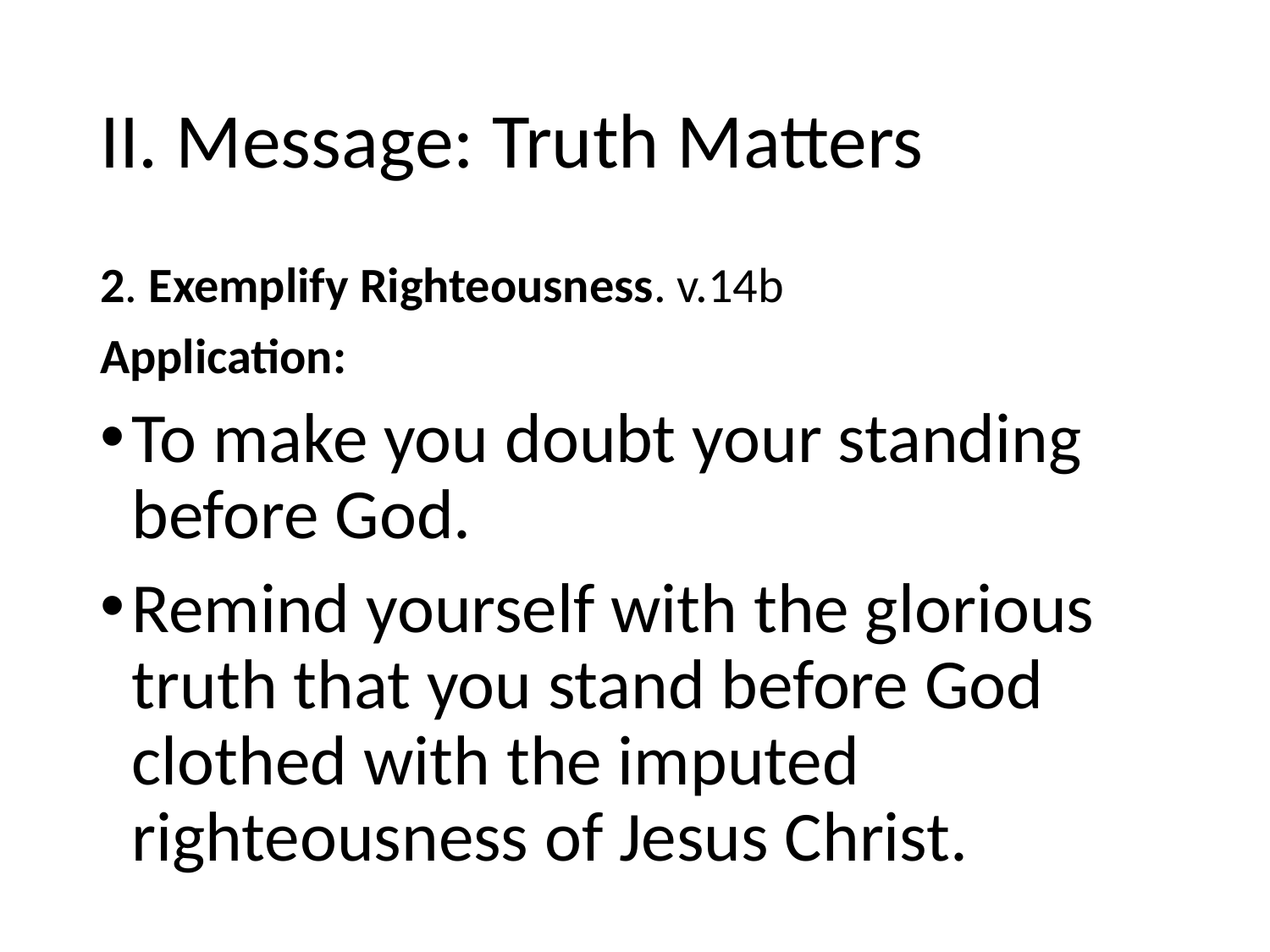

# II. Message: Truth Matters
2. Exemplify Righteousness. v.14b
Application:
To make you doubt your standing before God.
Remind yourself with the glorious truth that you stand before God clothed with the imputed righteousness of Jesus Christ.